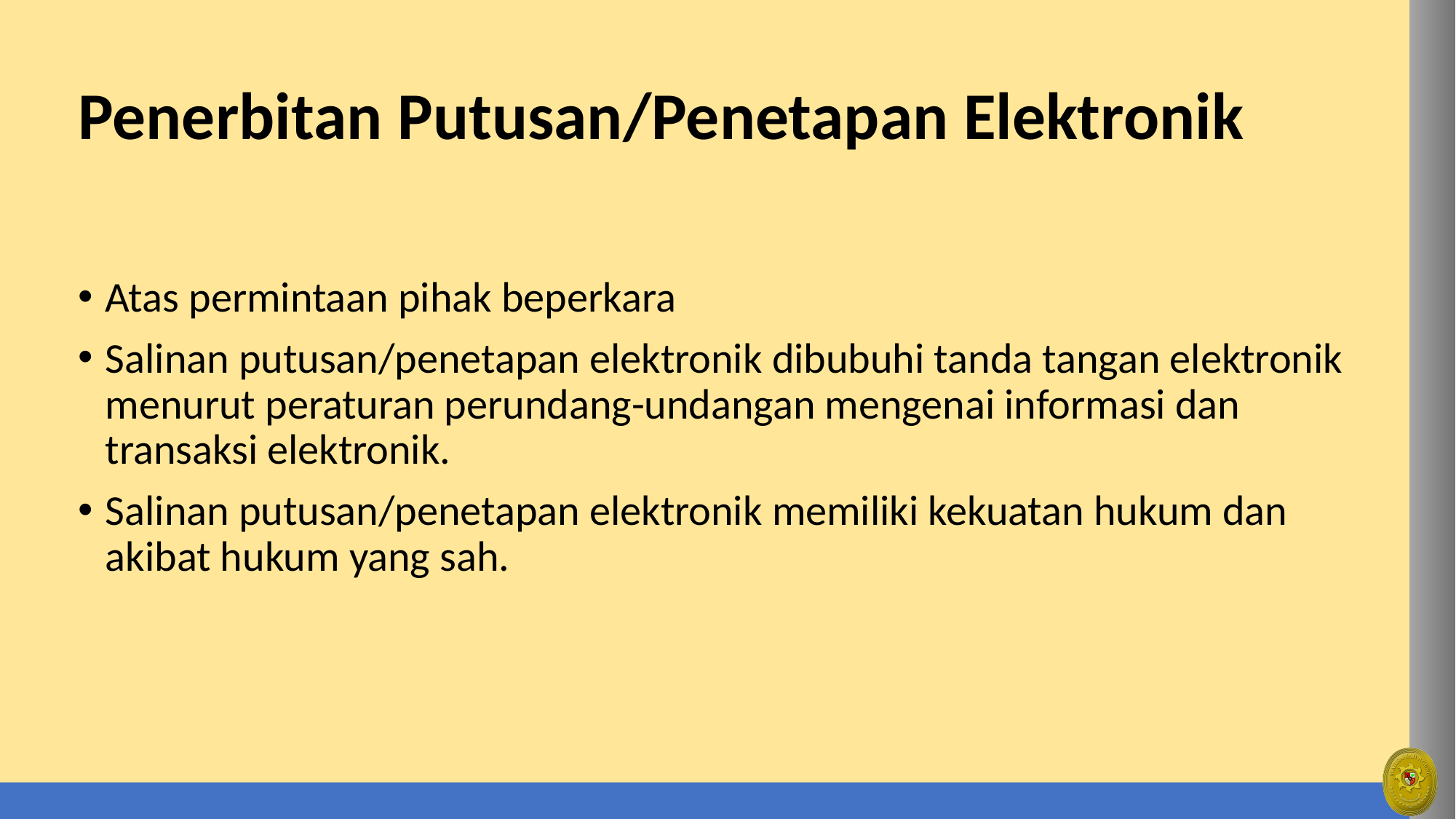

# Penerbitan Putusan/Penetapan Elektronik
Atas permintaan pihak beperkara
Salinan putusan/penetapan elektronik dibubuhi tanda tangan elektronik menurut peraturan perundang-undangan mengenai informasi dan transaksi elektronik.
Salinan putusan/penetapan elektronik memiliki kekuatan hukum dan akibat hukum yang sah.